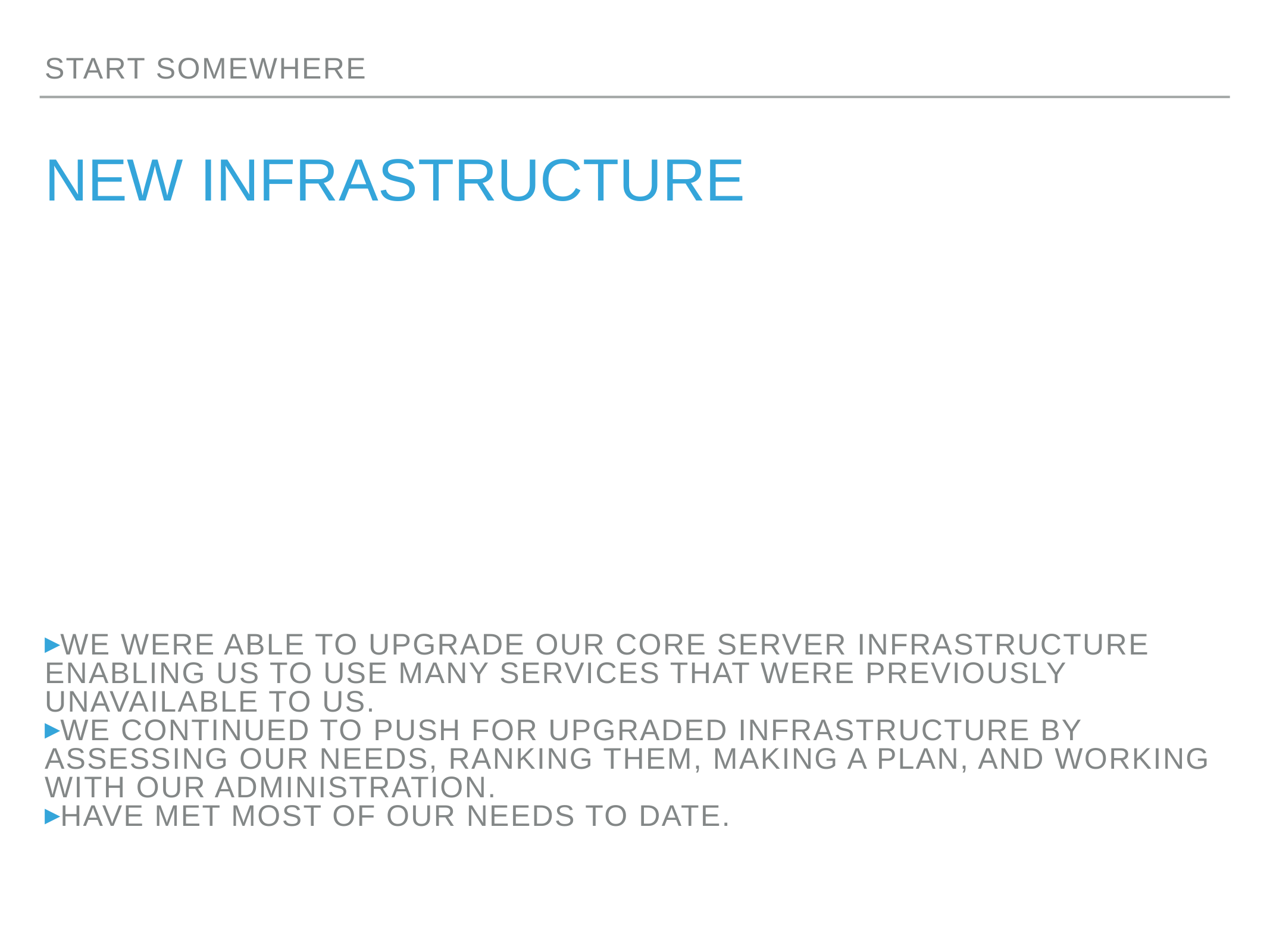

Start Somewhere
# New Infrastructure
We were able to upgrade our core server infrastructure enabling us to use many services that were previously unavailable to us.
We continued to push for upgraded infrastructure by assessing our needs, ranking them, making a plan, and working with our Administration.
Have met most of our needs to date.